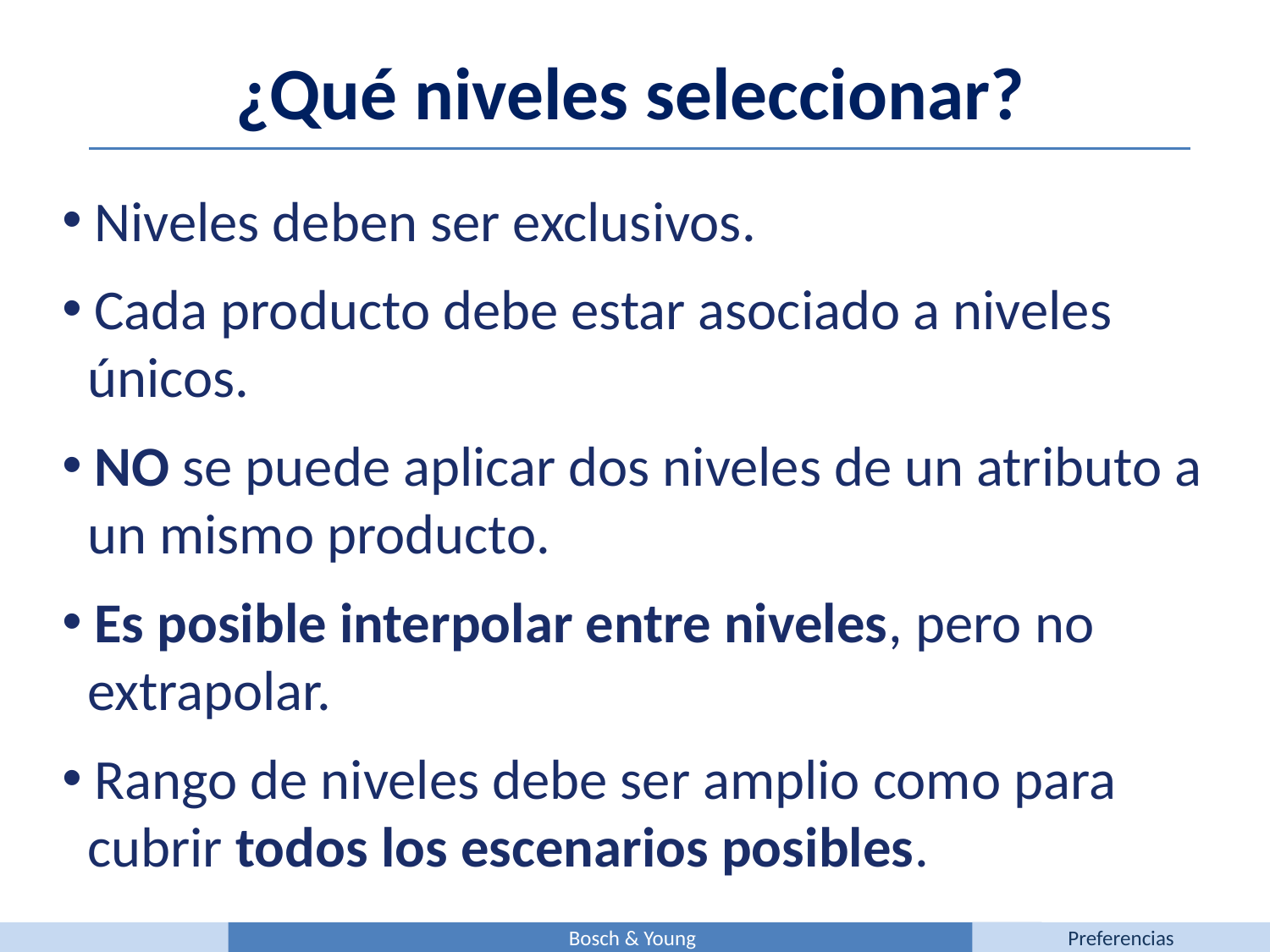

¿Qué niveles seleccionar?
 Niveles deben ser exclusivos.

 Cada producto debe estar asociado a niveles
  únicos.

 NO se puede aplicar dos niveles de un atributo a
  un mismo producto.

 Es posible interpolar entre niveles, pero no
  extrapolar.

 Rango de niveles debe ser amplio como para
  cubrir todos los escenarios posibles.

Bosch & Young
Preferencias